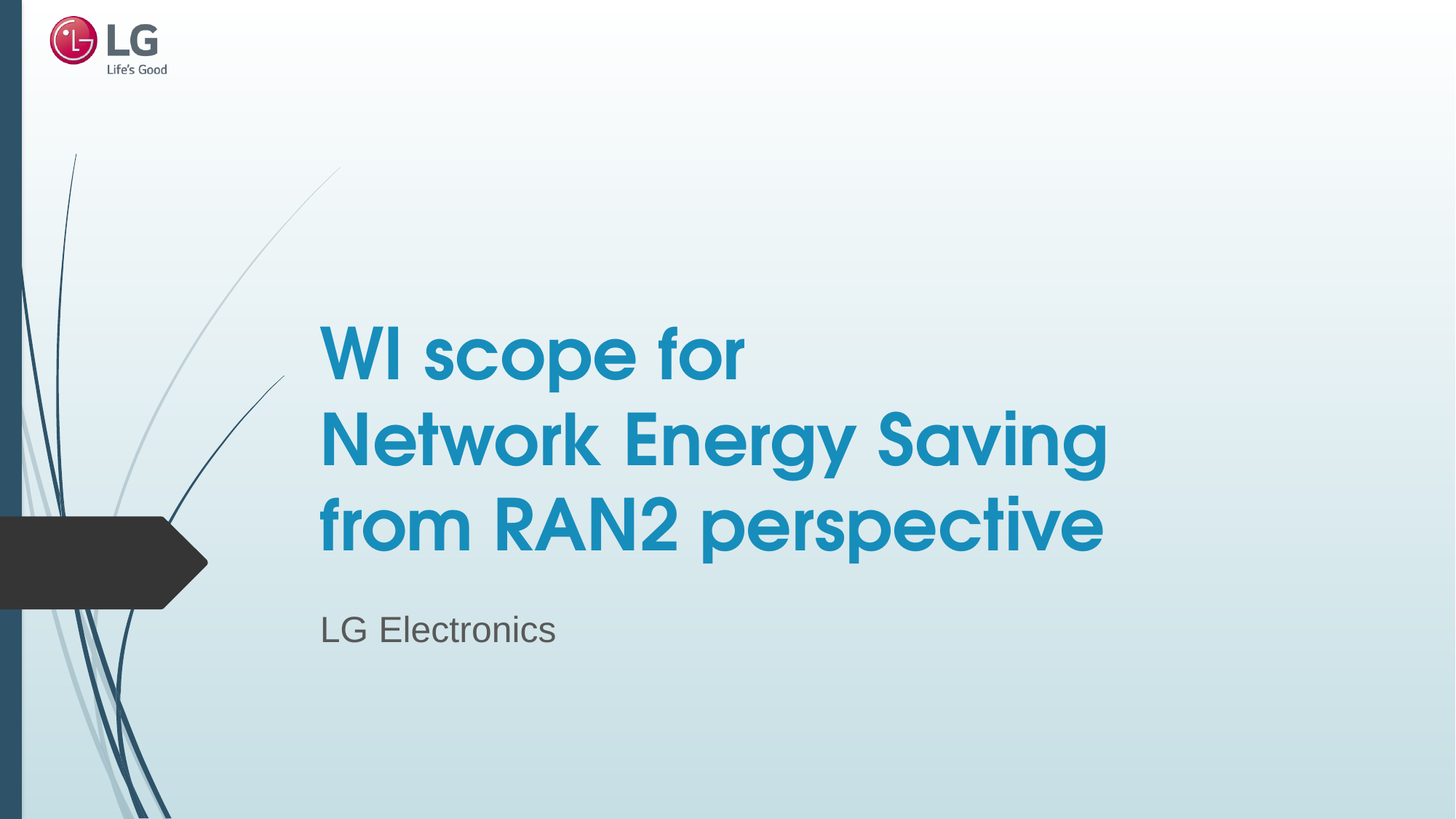

# WI scope for Network Energy Saving from RAN2 perspective
LG Electronics